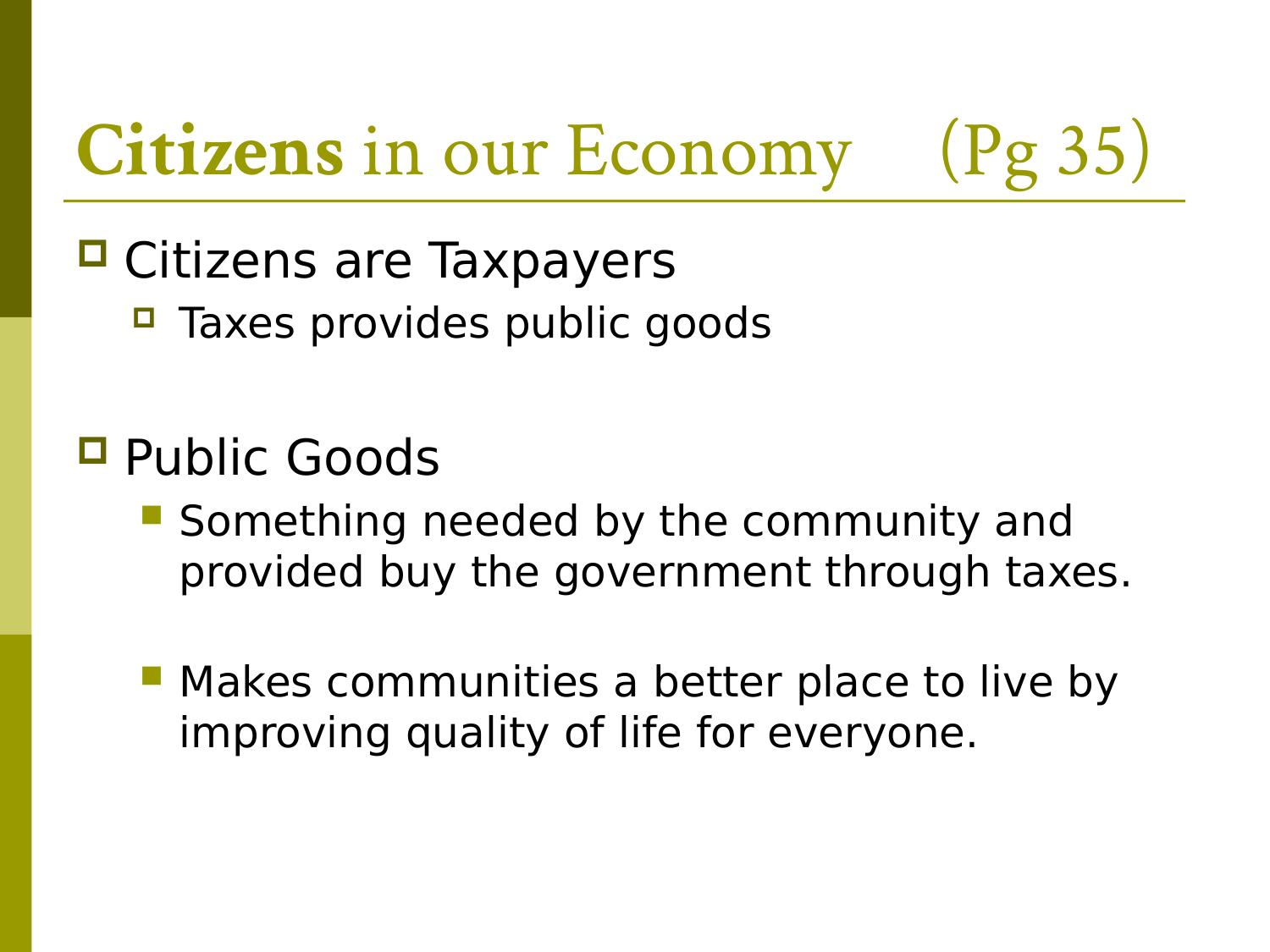

# Citizens in our Economy     (Pg 35)
Citizens are Taxpayers
Taxes provides public goods

Public Goods
Something needed by the community and provided buy the government through taxes.
Makes communities a better place to live by improving quality of life for everyone.